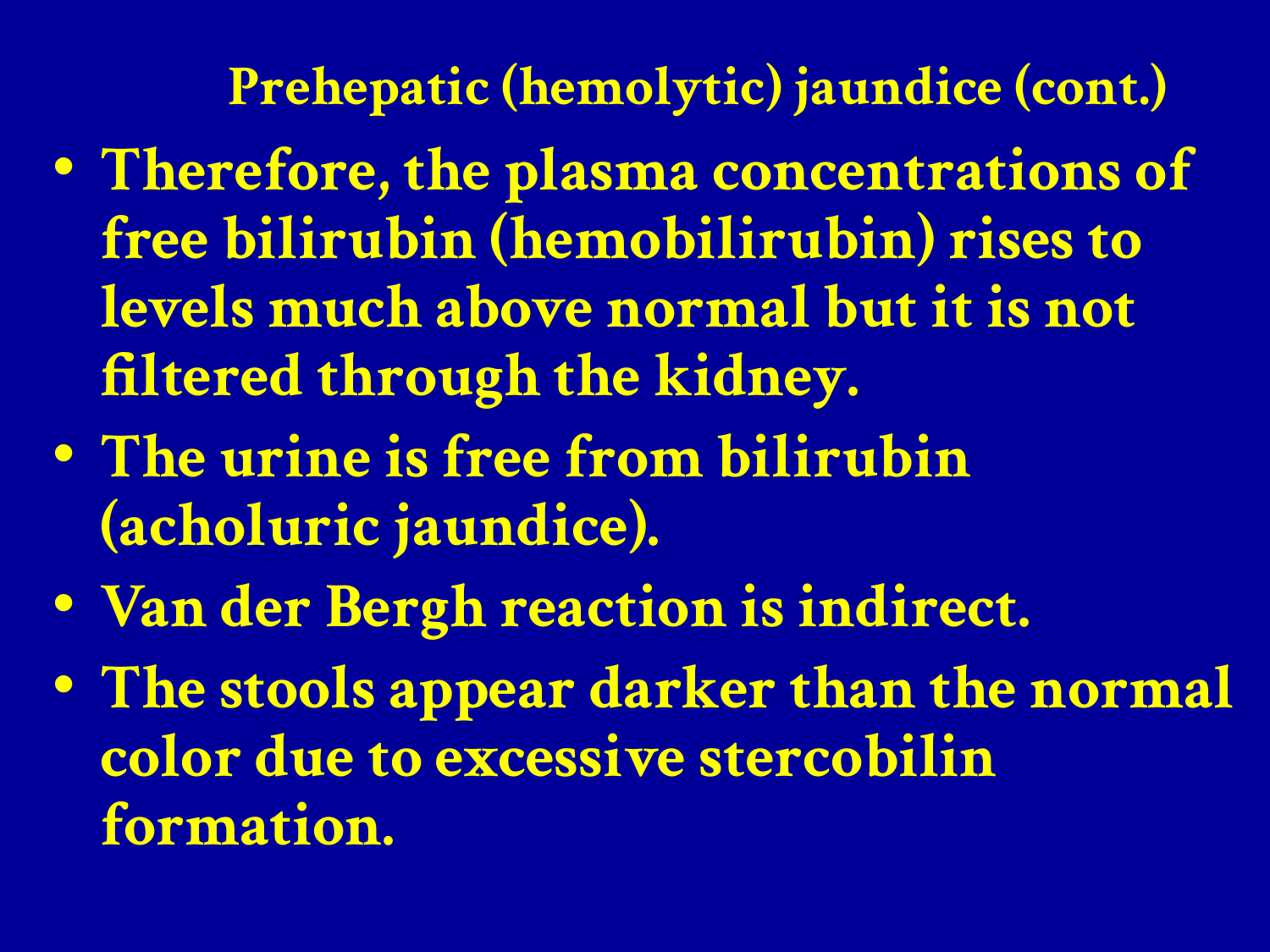

Prehepatic (hemolytic) jaundice (cont.)
Therefore, the plasma concentrations of free bilirubin (hemobilirubin) rises to levels much above normal but it is not filtered through the kidney.
The urine is free from bilirubin (acholuric jaundice).
Van der Bergh reaction is indirect.
The stools appear darker than the normal color due to excessive stercobilin formation.